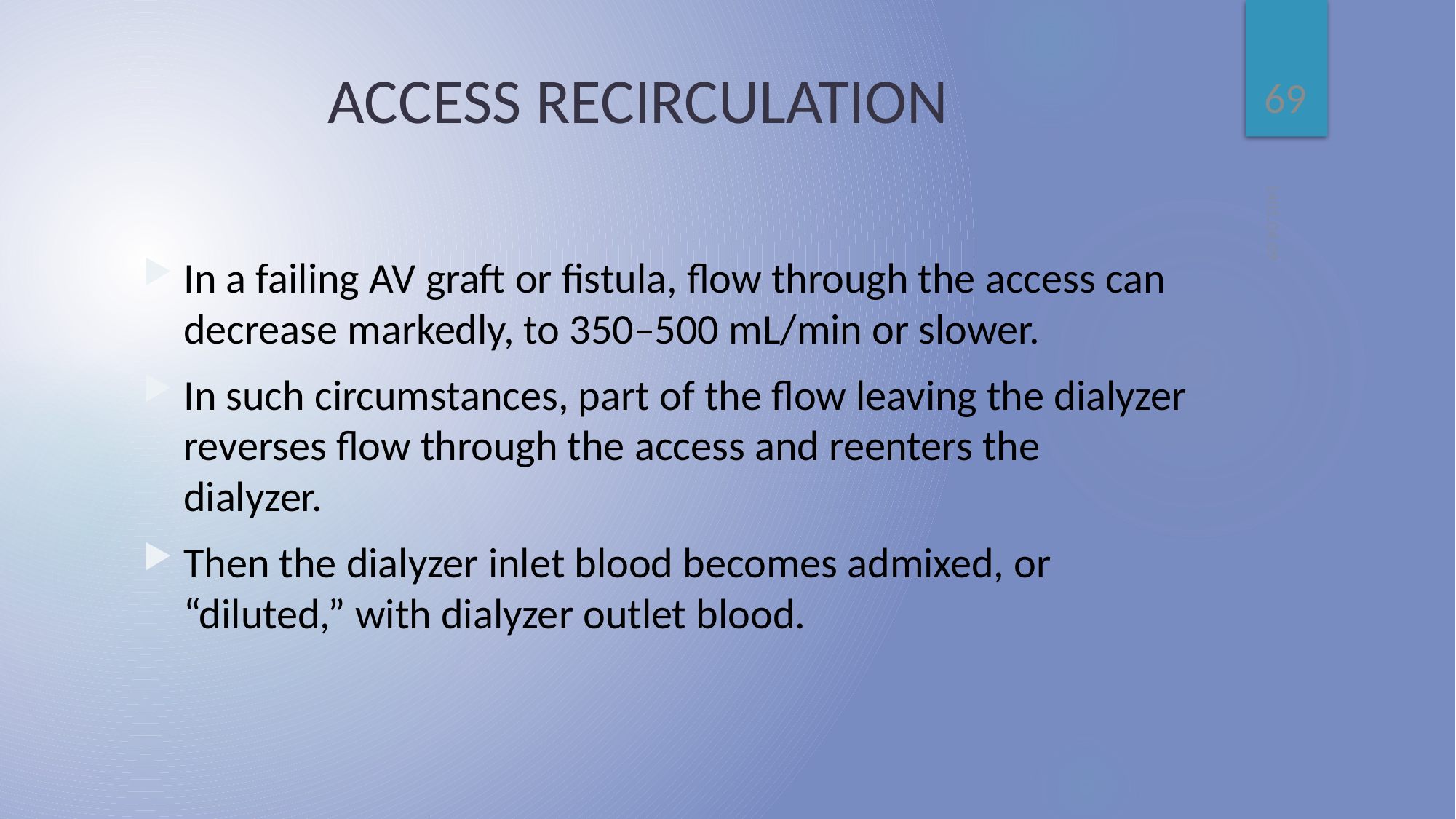

69
# ACCESS RECIRCULATION
1401.04.09
In a failing AV graft or fistula, flow through the access can decrease markedly, to 350–500 mL/min or slower.
In such circumstances, part of the flow leaving the dialyzer reverses flow through the access and reenters the dialyzer.
Then the dialyzer inlet blood becomes admixed, or “diluted,” with dialyzer outlet blood.